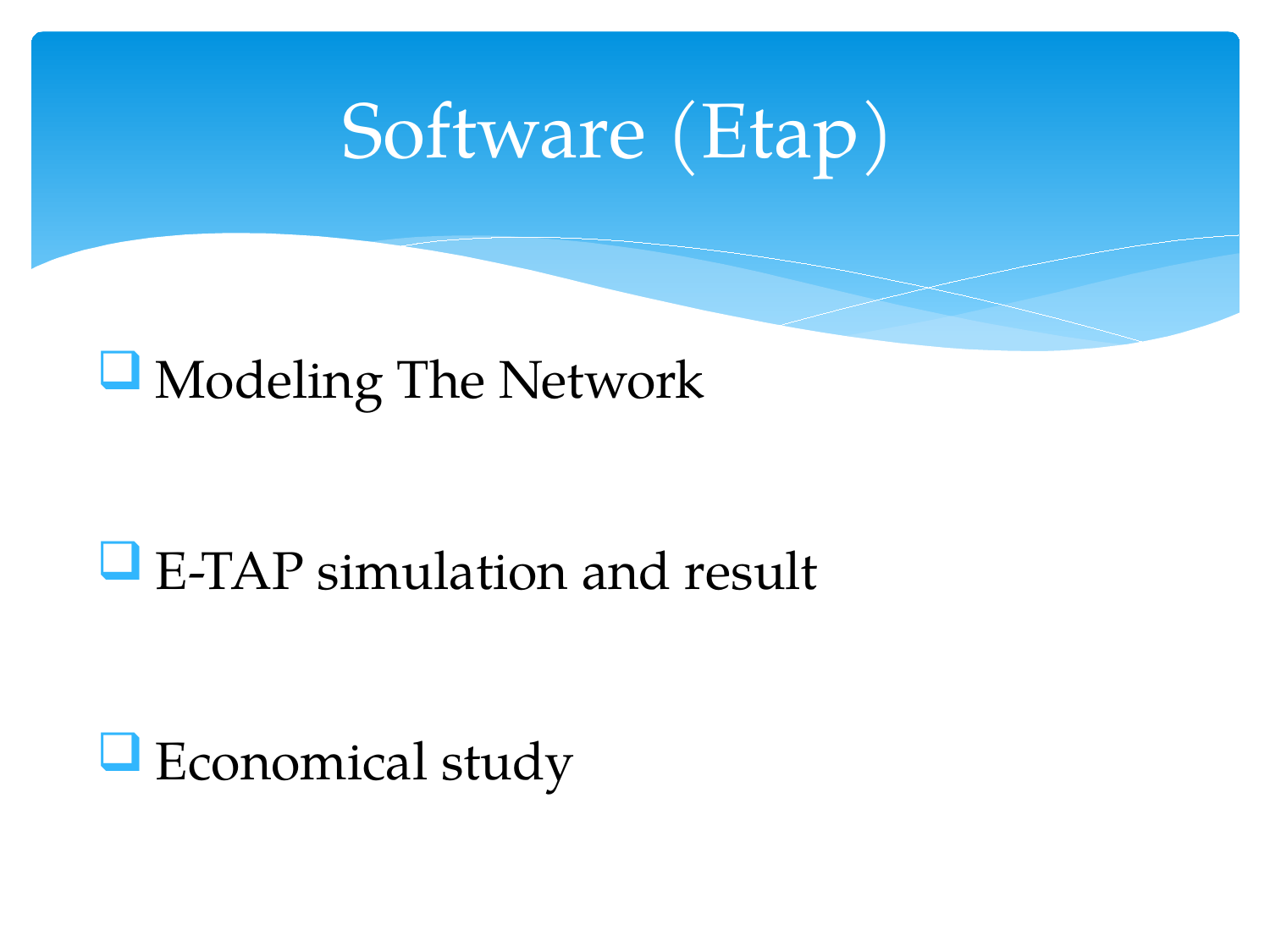

Software (Etap)
 Modeling The Network

 E-TAP simulation and result

 Economical study